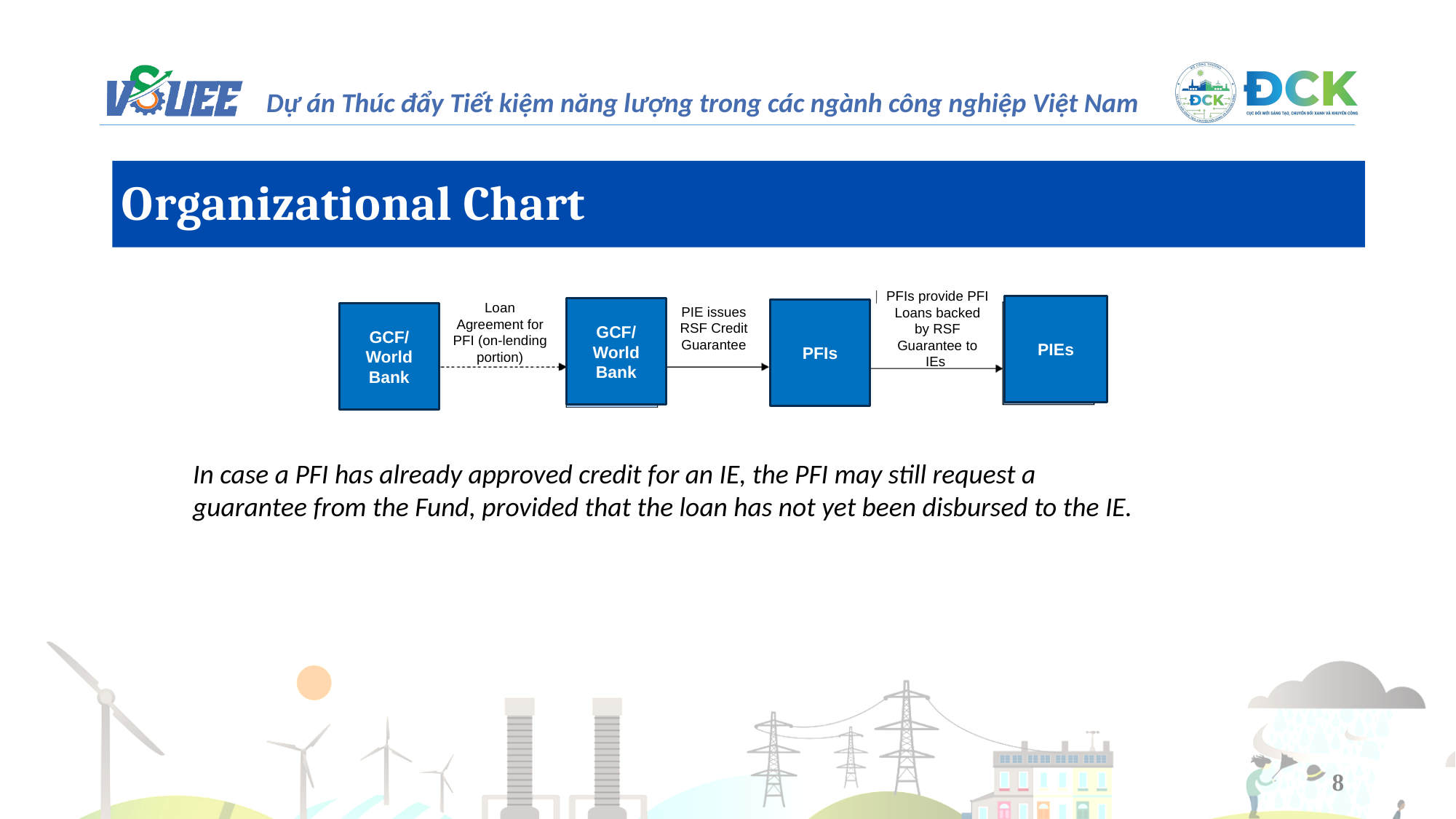

Organizational Chart

PIEs
GCF/ World Bank
PIE issues RSF Credit Guarantee
PFIs
PFIs provide PFI Loans backed by RSF Guarantee to IEs
GCF/ World Bank
Loan Agreement for PFI (on-lending portion)
In case a PFI has already approved credit for an IE, the PFI may still request a guarantee from the Fund, provided that the loan has not yet been disbursed to the IE.
8